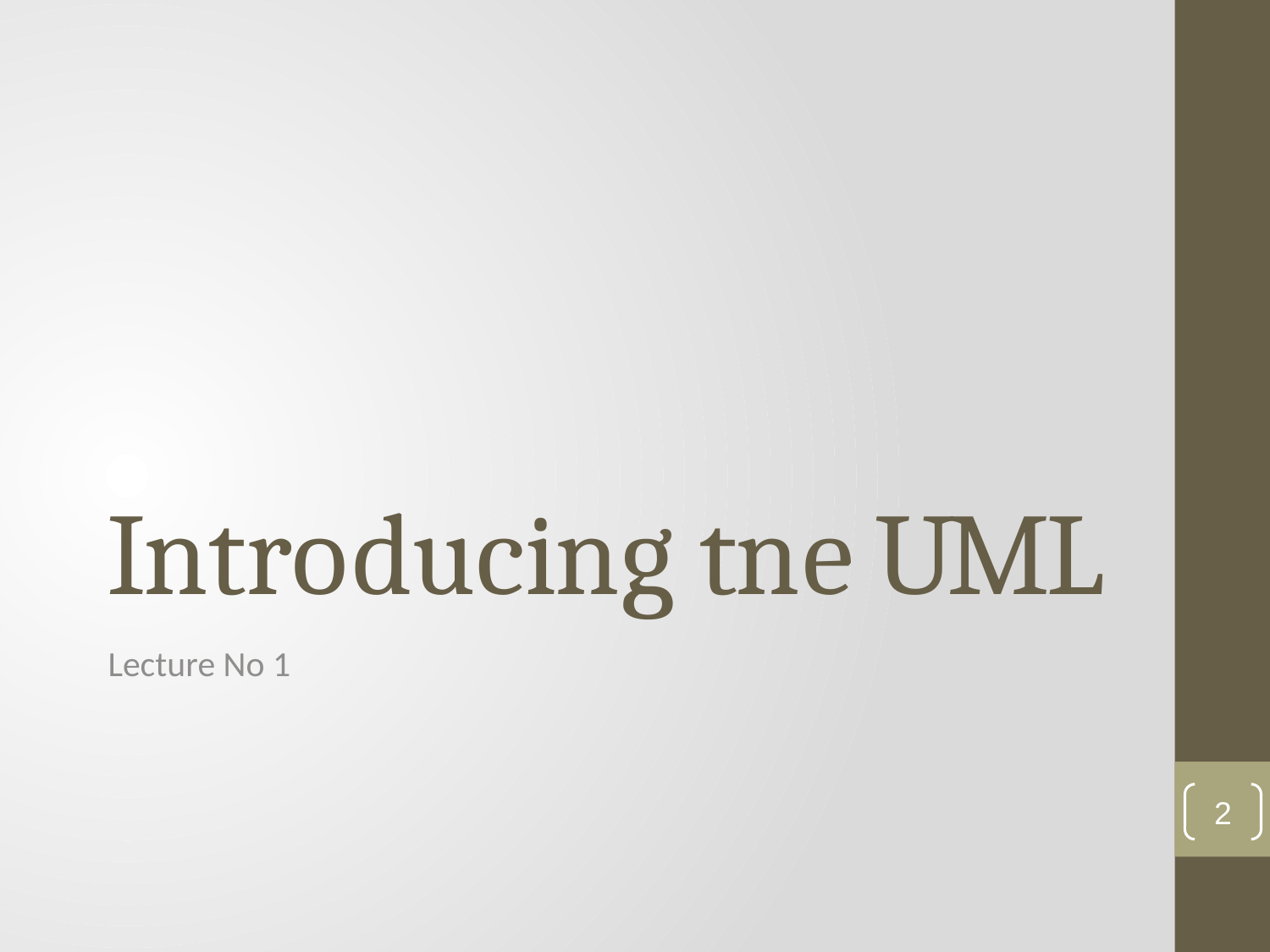

# Introducing tne UML

Lecture No 1
2